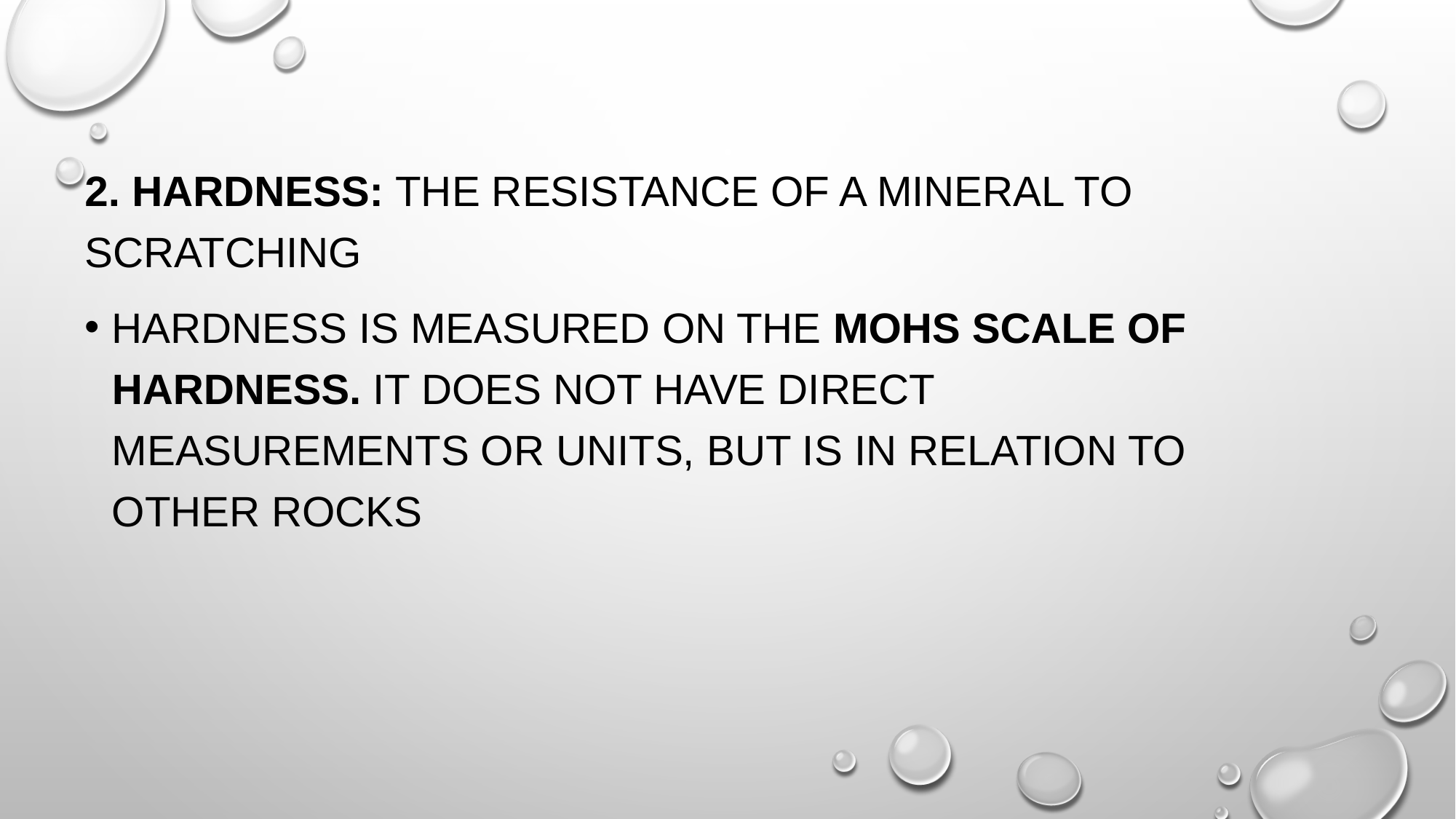

2. Hardness: The resistance of a mineral to scratching
Hardness is measured on the Mohs Scale of Hardness. It does not have direct measurements or units, but is in relation to other rocks